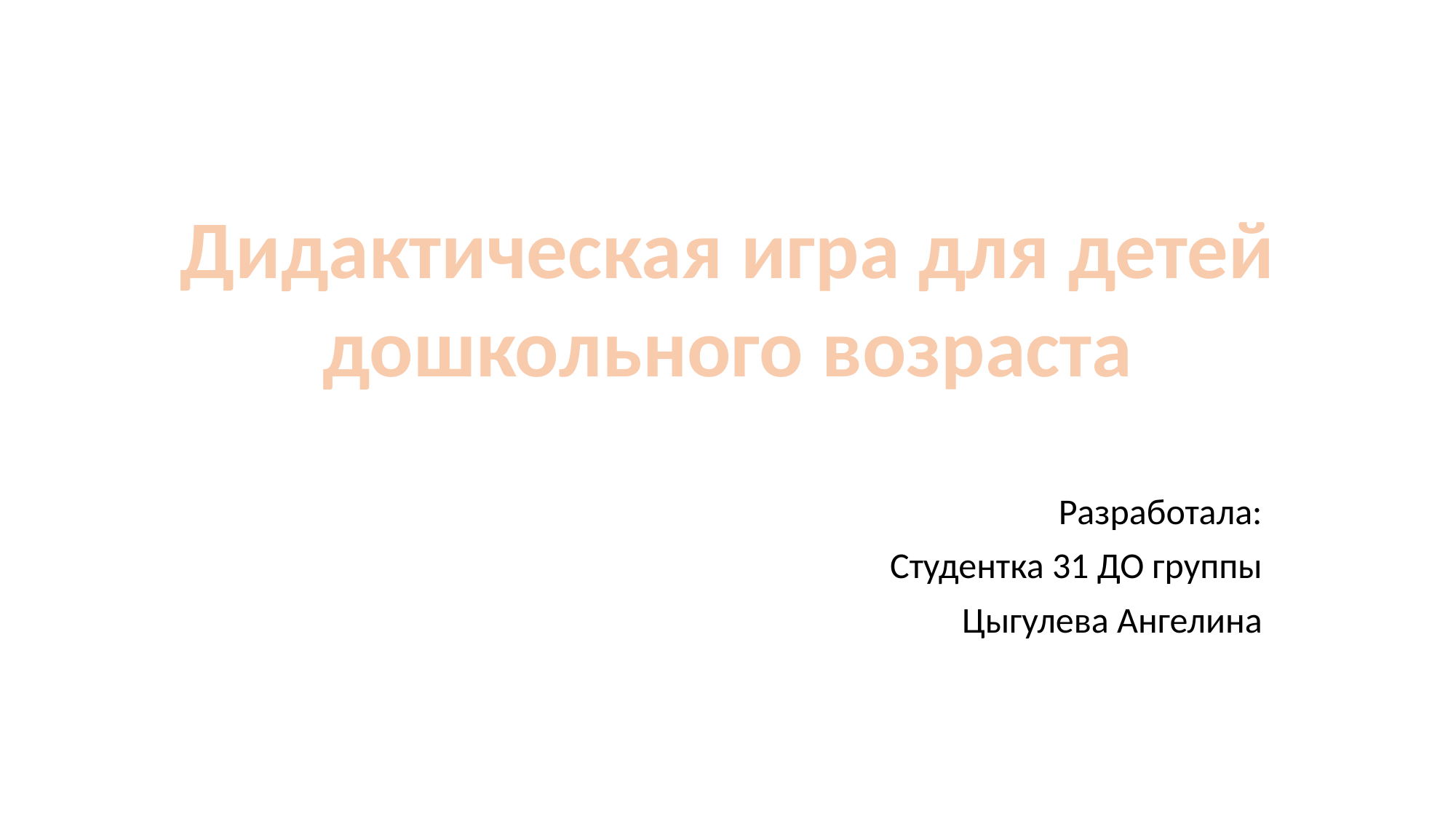

#
Дидактическая игра для детей дошкольного возраста
Разработала:
Студентка 31 ДО группы
Цыгулева Ангелина